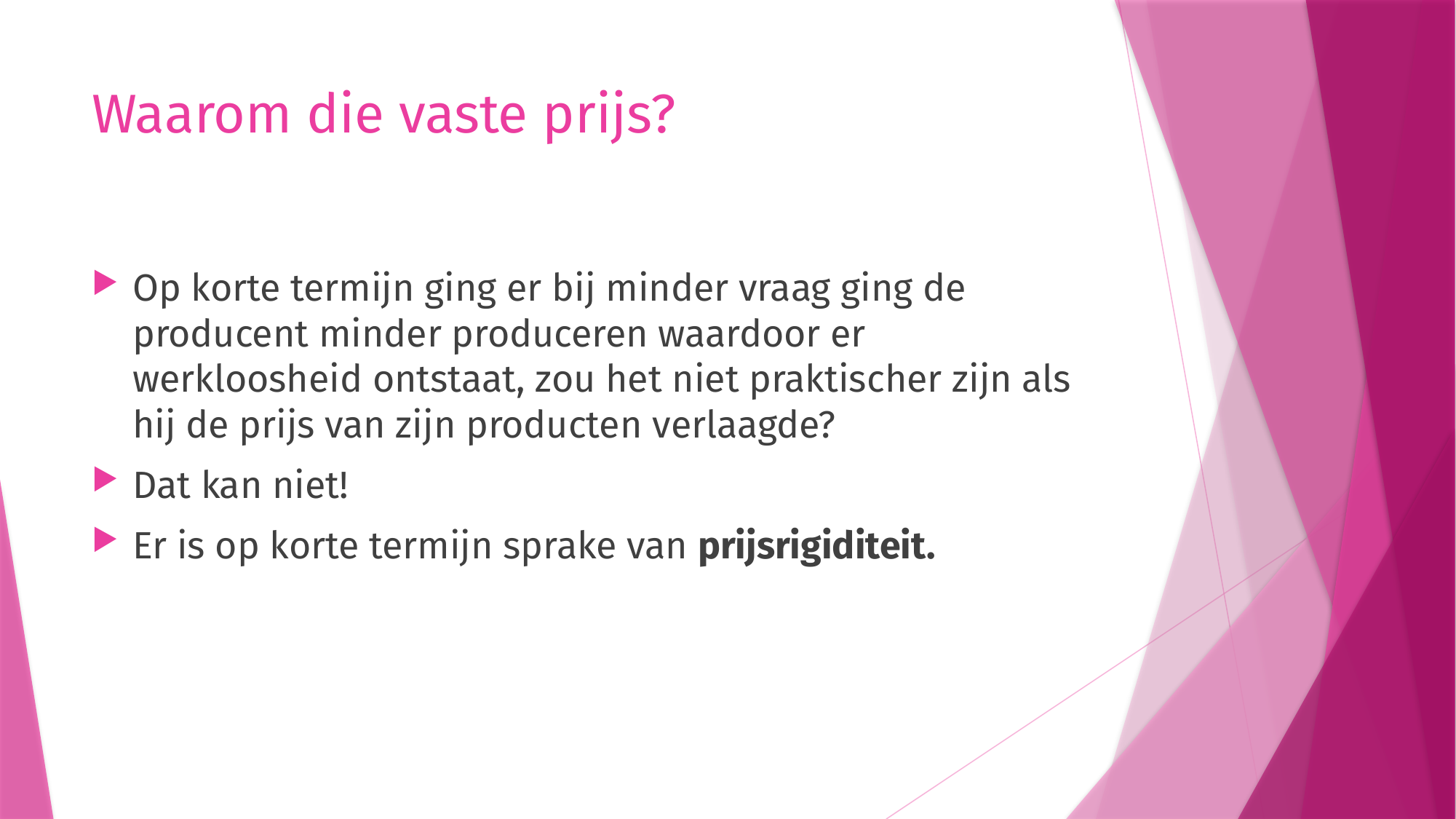

# Waarom die vaste prijs?
Op korte termijn ging er bij minder vraag ging de producent minder produceren waardoor er werkloosheid ontstaat, zou het niet praktischer zijn als hij de prijs van zijn producten verlaagde?
Dat kan niet!
Er is op korte termijn sprake van prijsrigiditeit.